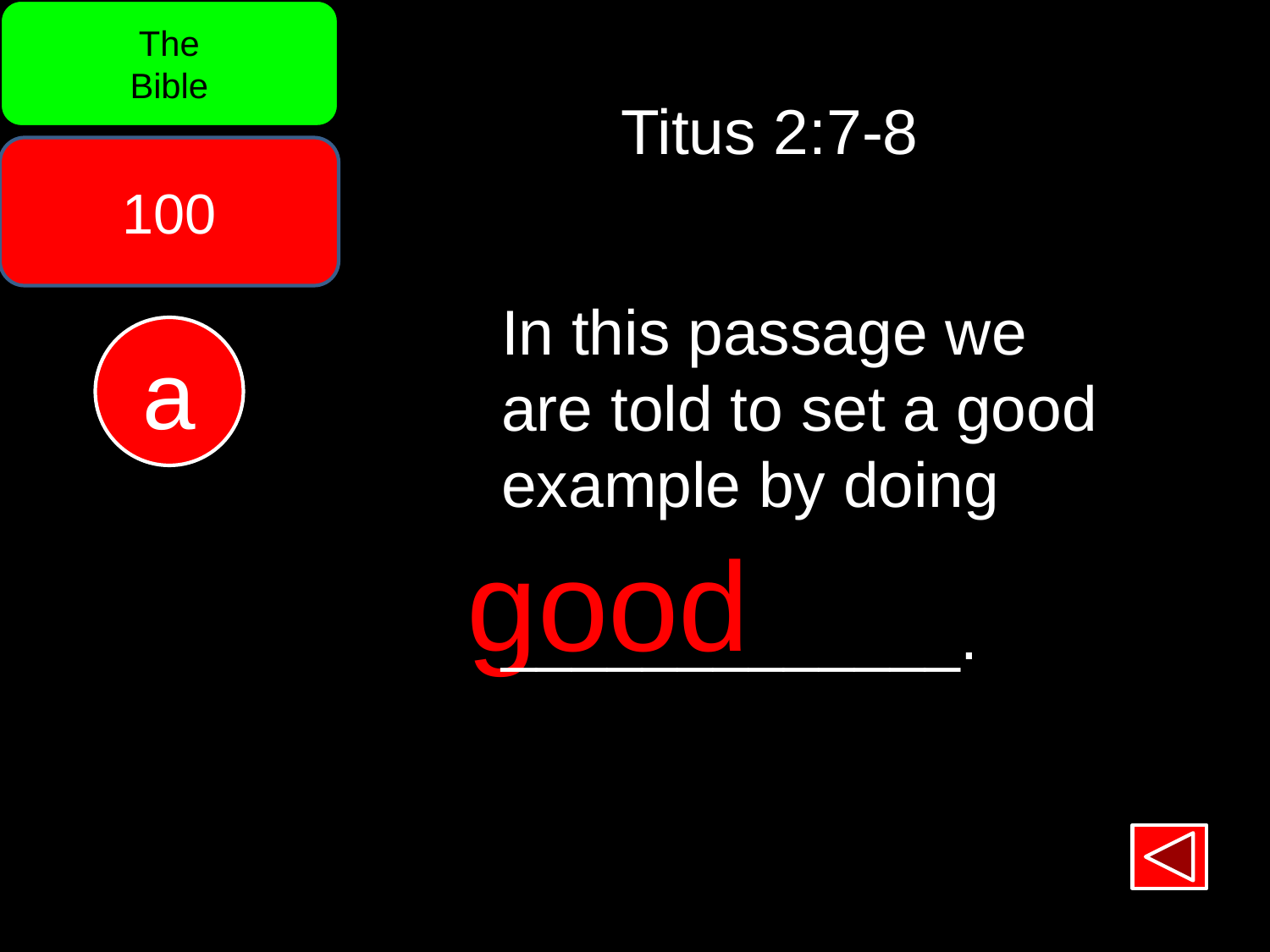

The
Bible
Titus 2:7-8
100
In this passage we
are told to set a good
example by doing

_____________.
a
good